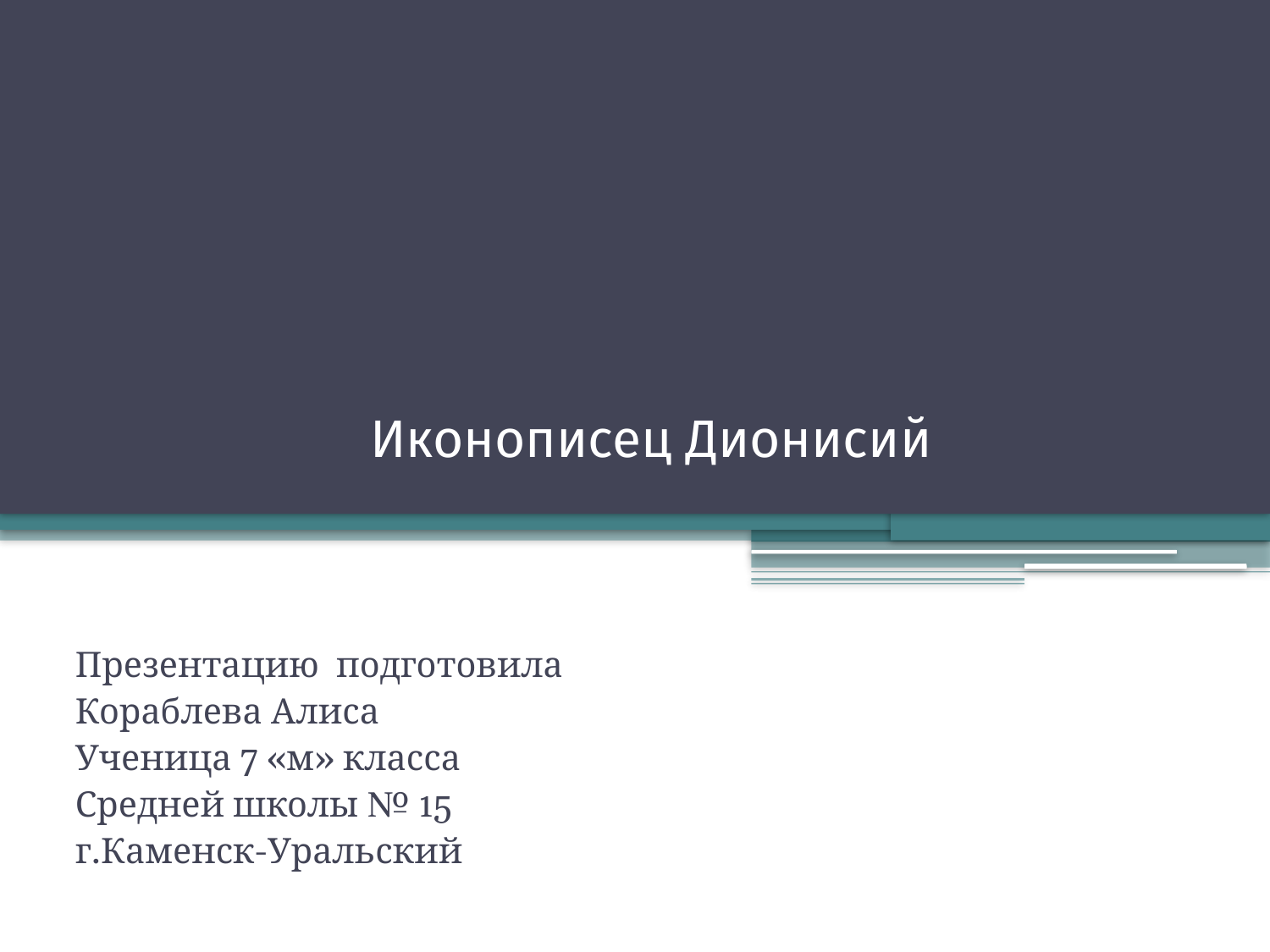

# Иконописец Дионисий
Презентацию  подготовила
Кораблева Алиса
Ученица 7 «м» класса
Средней школы № 15
г.Каменск-Уральский